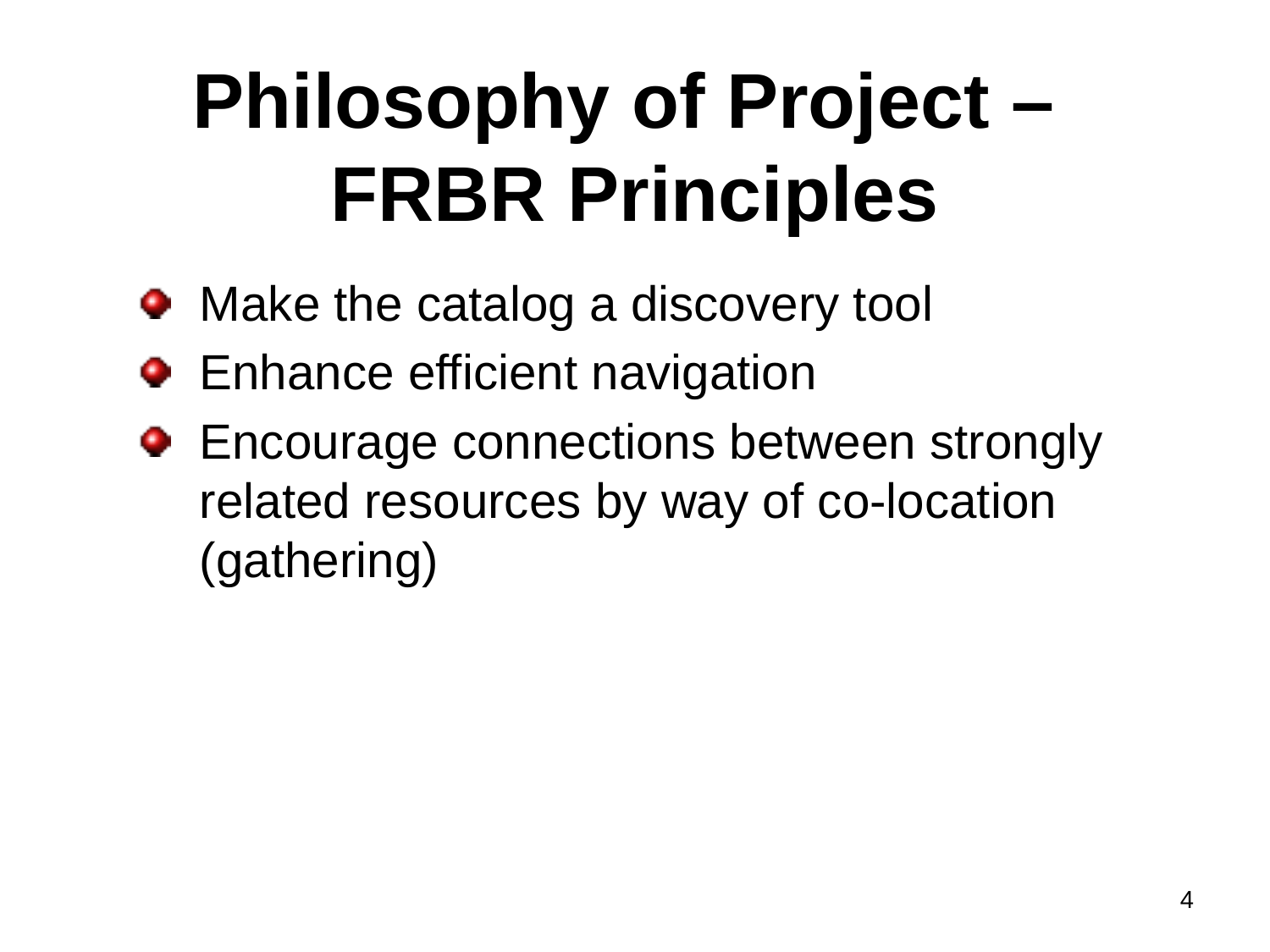

Philosophy of Project –
FRBR Principles
Make the catalog a discovery tool
Enhance efficient navigation
Encourage connections between strongly related resources by way of co-location (gathering)
4